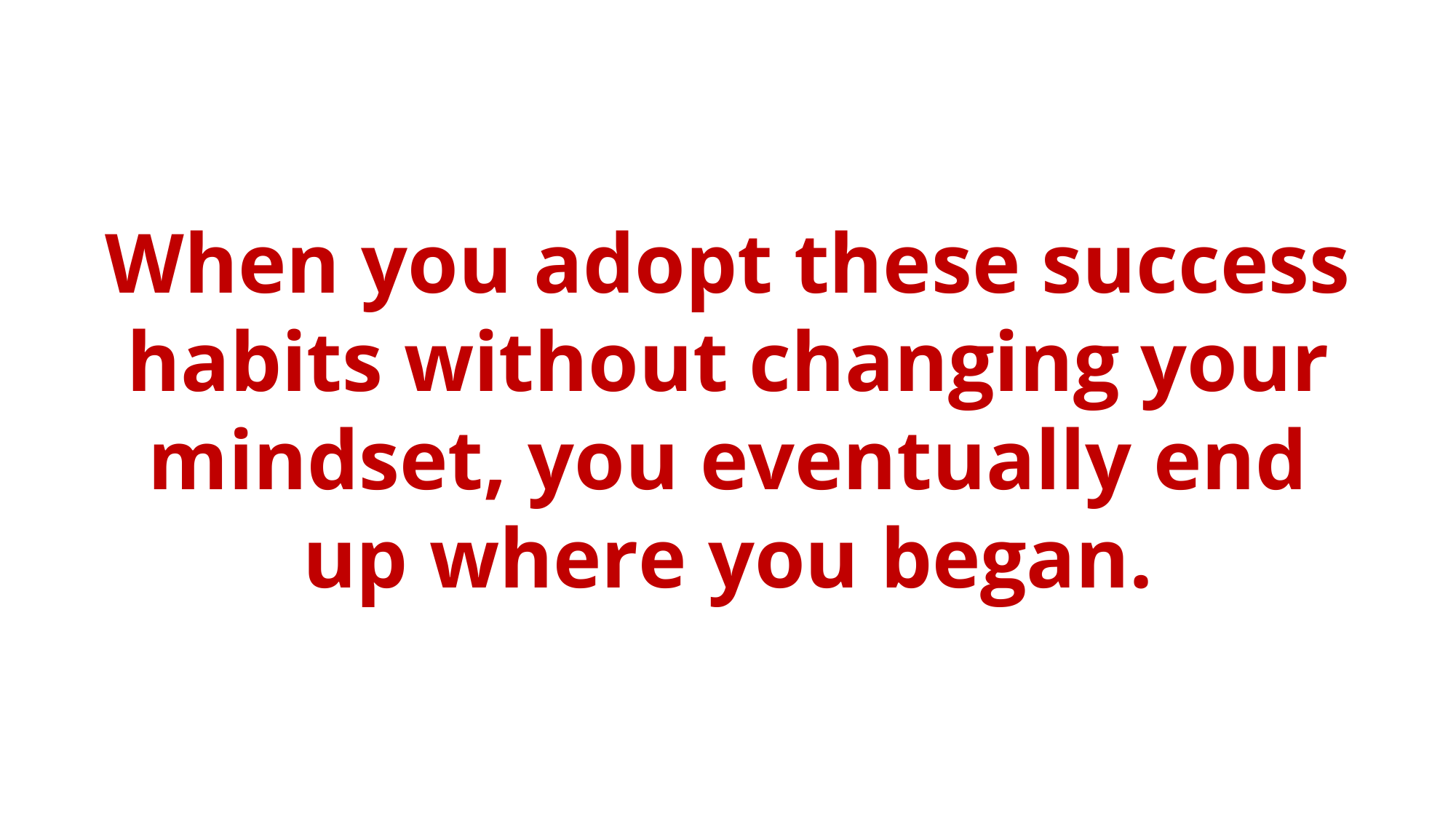

When you adopt these success habits without changing your mindset, you eventually end up where you began.